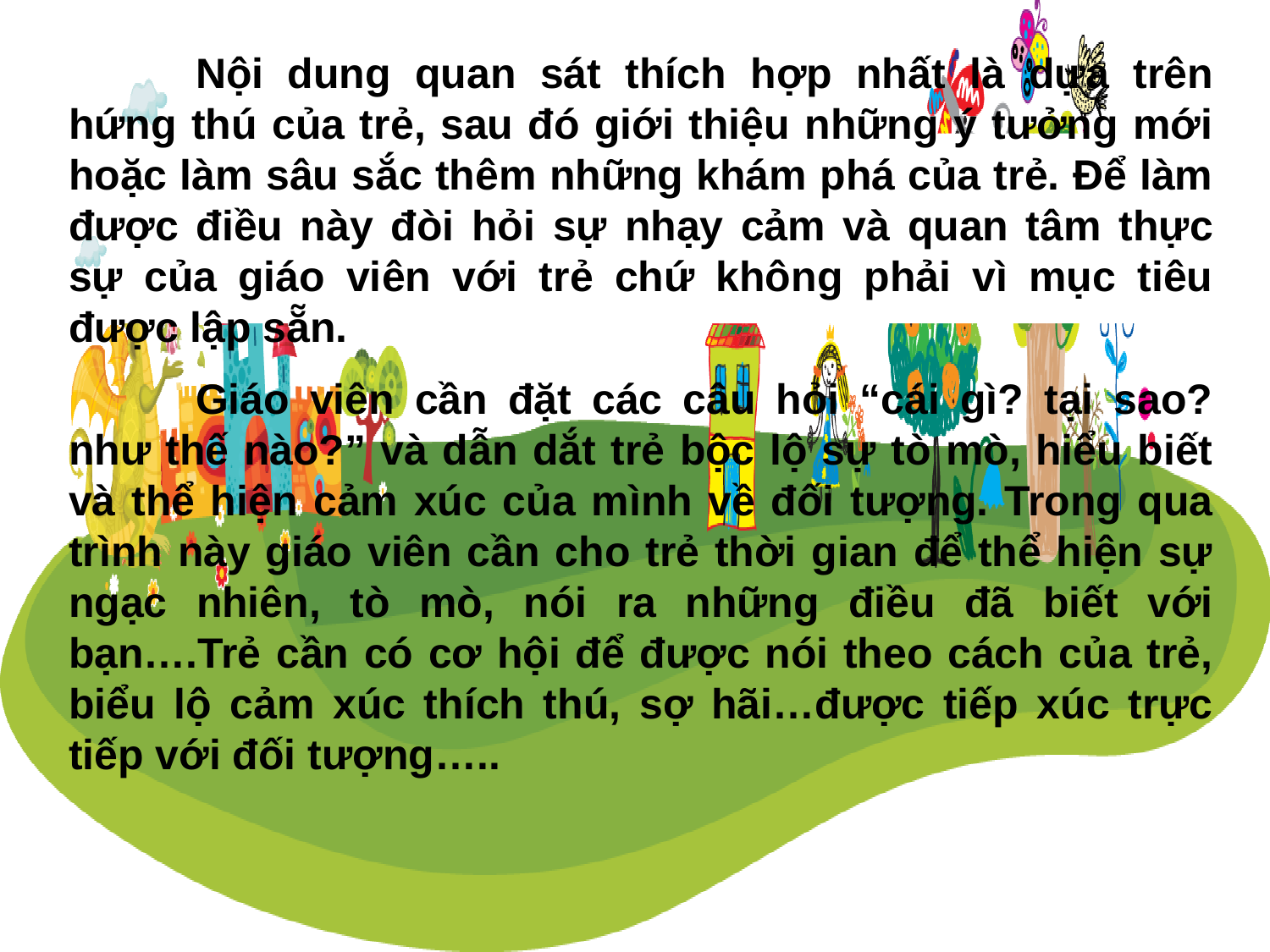

Nội dung quan sát thích hợp nhất là dựa trên hứng thú của trẻ, sau đó giới thiệu những ý tưởng mới hoặc làm sâu sắc thêm những khám phá của trẻ. Để làm được điều này đòi hỏi sự nhạy cảm và quan tâm thực sự của giáo viên với trẻ chứ không phải vì mục tiêu được lập sẵn.
	Giáo viên cần đặt các câu hỏi “cái gì? tại sao? như thế nào?” và dẫn dắt trẻ bộc lộ sự tò mò, hiểu biết và thể hiện cảm xúc của mình về đối tượng. Trong qua trình này giáo viên cần cho trẻ thời gian để thể hiện sự ngạc nhiên, tò mò, nói ra những điều đã biết với bạn….Trẻ cần có cơ hội để được nói theo cách của trẻ, biểu lộ cảm xúc thích thú, sợ hãi…được tiếp xúc trực tiếp với đối tượng…..